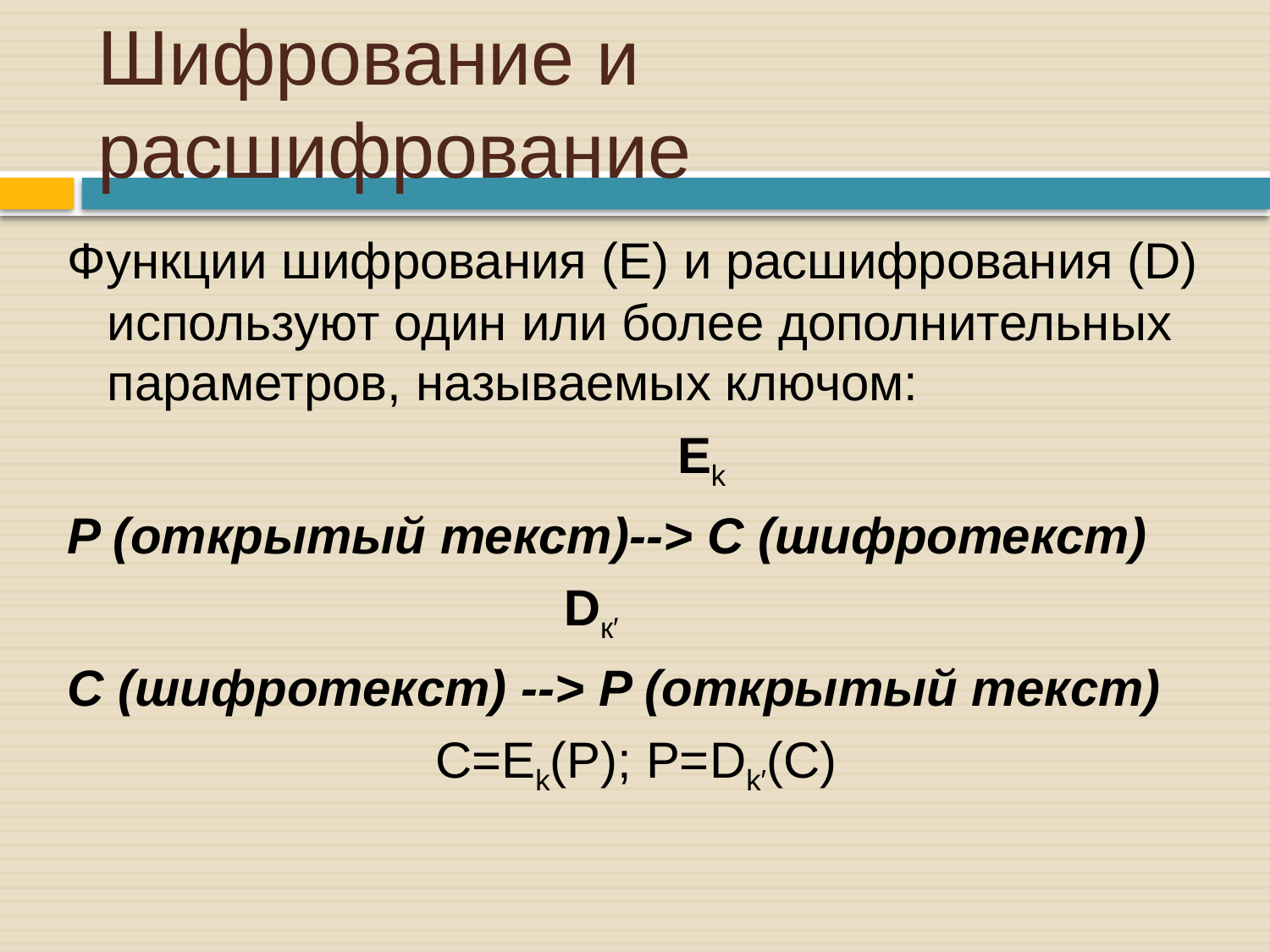

# Шифрование и расшифрование
Функции шифрования (E) и расшифрования (D) используют один или более дополнительных параметров, называемых ключом:
                                           Ek
P (открытый текст)--> C (шифротекст)
                                   Dк′
C (шифротекст) --> P (открытый текст)
C=Ek(P); P=Dk′(C)